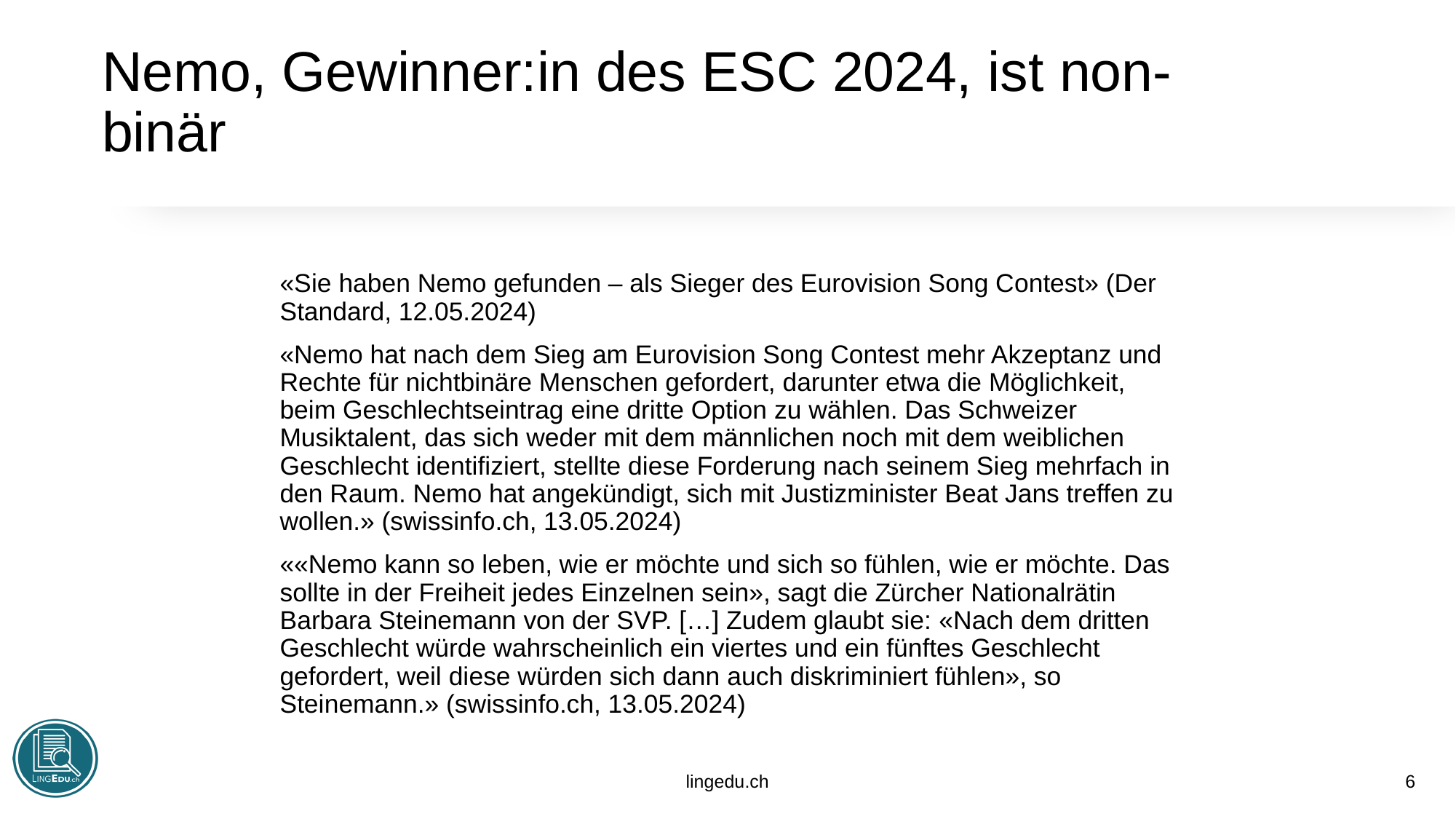

# Nemo, Gewinner:in des ESC 2024, ist non-binär
«Sie haben Nemo gefunden – als Sieger des Eurovision Song Contest» (Der Standard, 12.05.2024)
«Nemo hat nach dem Sieg am Eurovision Song Contest mehr Akzeptanz und Rechte für nichtbinäre Menschen gefordert, darunter etwa die Möglichkeit, beim Geschlechtseintrag eine dritte Option zu wählen. Das Schweizer Musiktalent, das sich weder mit dem männlichen noch mit dem weiblichen Geschlecht identifiziert, stellte diese Forderung nach seinem Sieg mehrfach in den Raum. Nemo hat angekündigt, sich mit Justizminister Beat Jans treffen zu wollen.» (swissinfo.ch, 13.05.2024)
««Nemo kann so leben, wie er möchte und sich so fühlen, wie er möchte. Das sollte in der Freiheit jedes Einzelnen sein», sagt die Zürcher Nationalrätin Barbara Steinemann von der SVP. […] Zudem glaubt sie: «Nach dem dritten Geschlecht würde wahrscheinlich ein viertes und ein fünftes Geschlecht gefordert, weil diese würden sich dann auch diskriminiert fühlen», so Steinemann.» (swissinfo.ch, 13.05.2024)

lingedu.ch
6